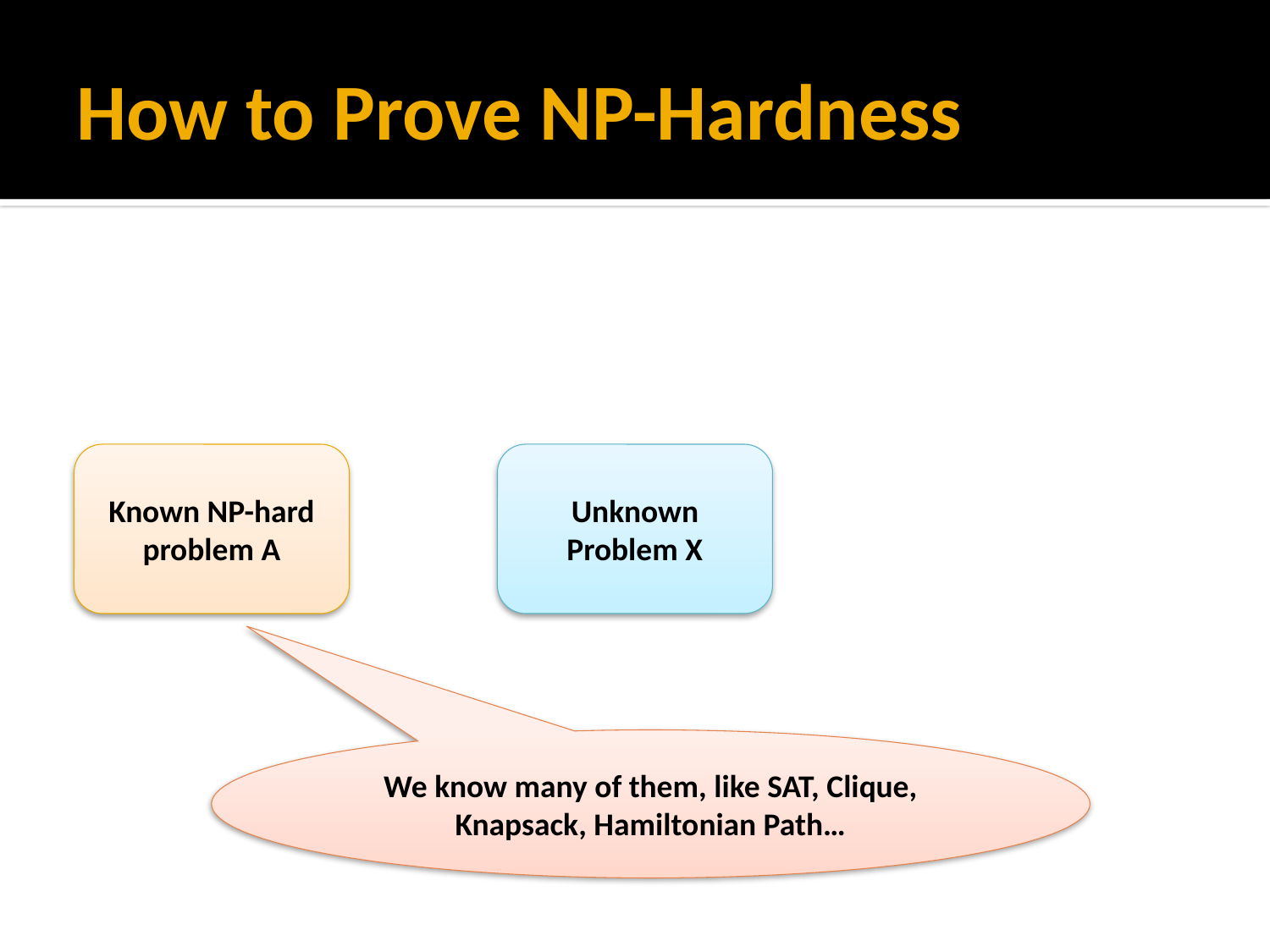

# How to Prove NP-Hardness
Known NP-hard problem A
Unknown Problem X
We know many of them, like SAT, Clique, Knapsack, Hamiltonian Path…